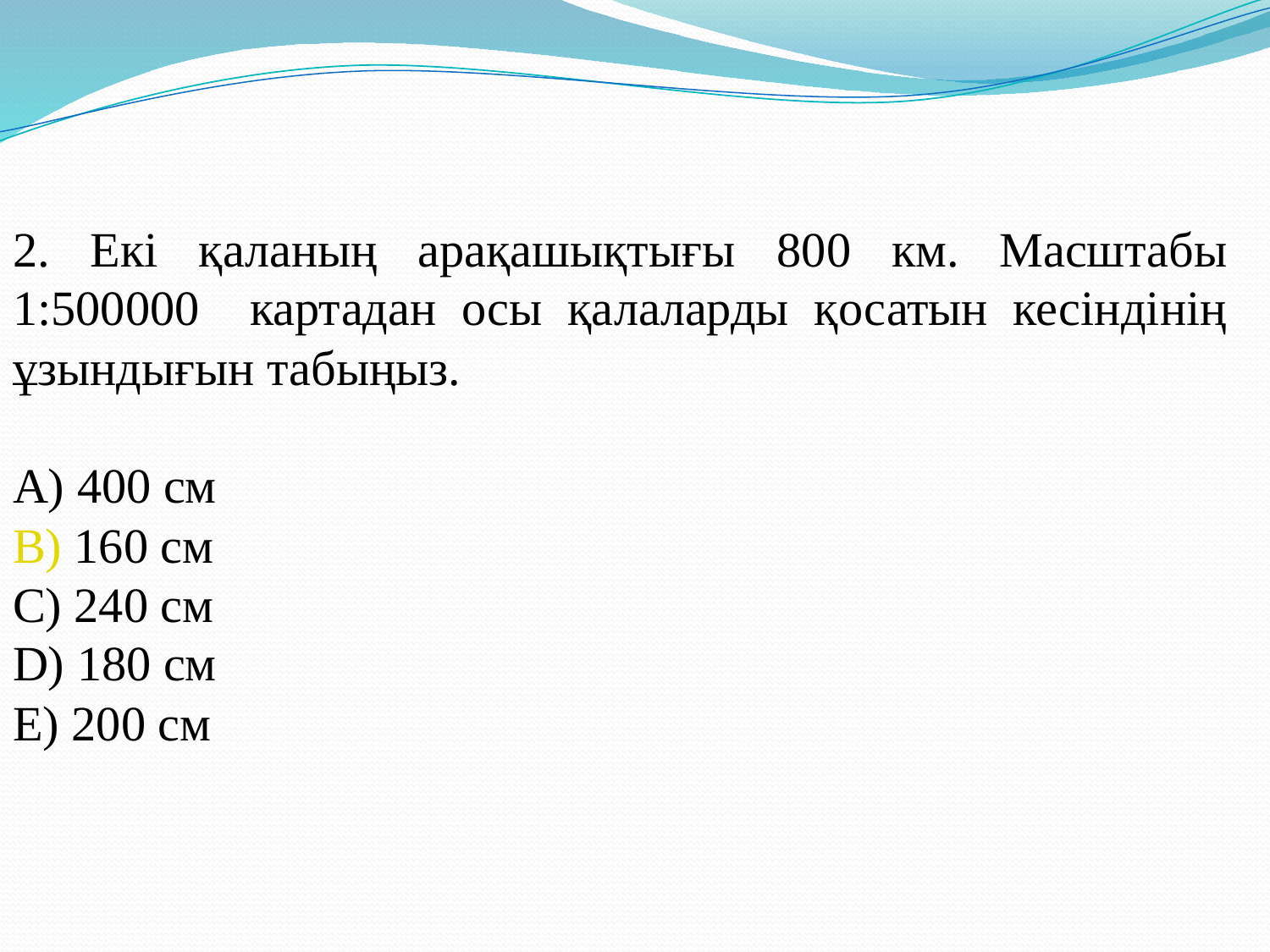

2. Екі қаланың арақашықтығы 800 км. Масштабы 1:500000  картадан осы қалаларды қосатын кесіндінің ұзындығын табыңыз.

A) 400 см
B) 160 см
C) 240 см
D) 180 см
E) 200 см